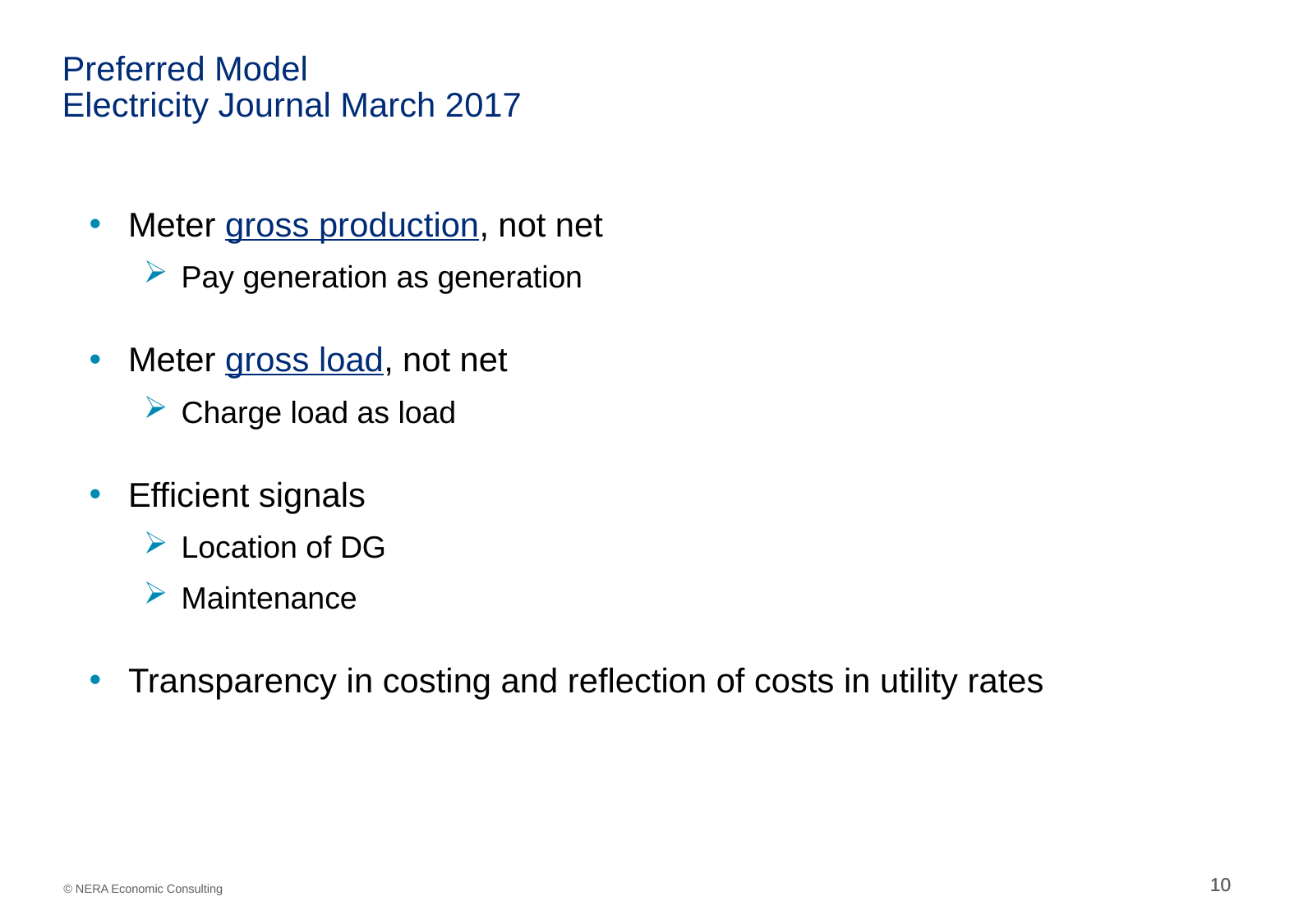

# Preferred Model Electricity Journal March 2017
Meter gross production, not net
Pay generation as generation
Meter gross load, not net
Charge load as load
Efficient signals
Location of DG
Maintenance
Transparency in costing and reflection of costs in utility rates